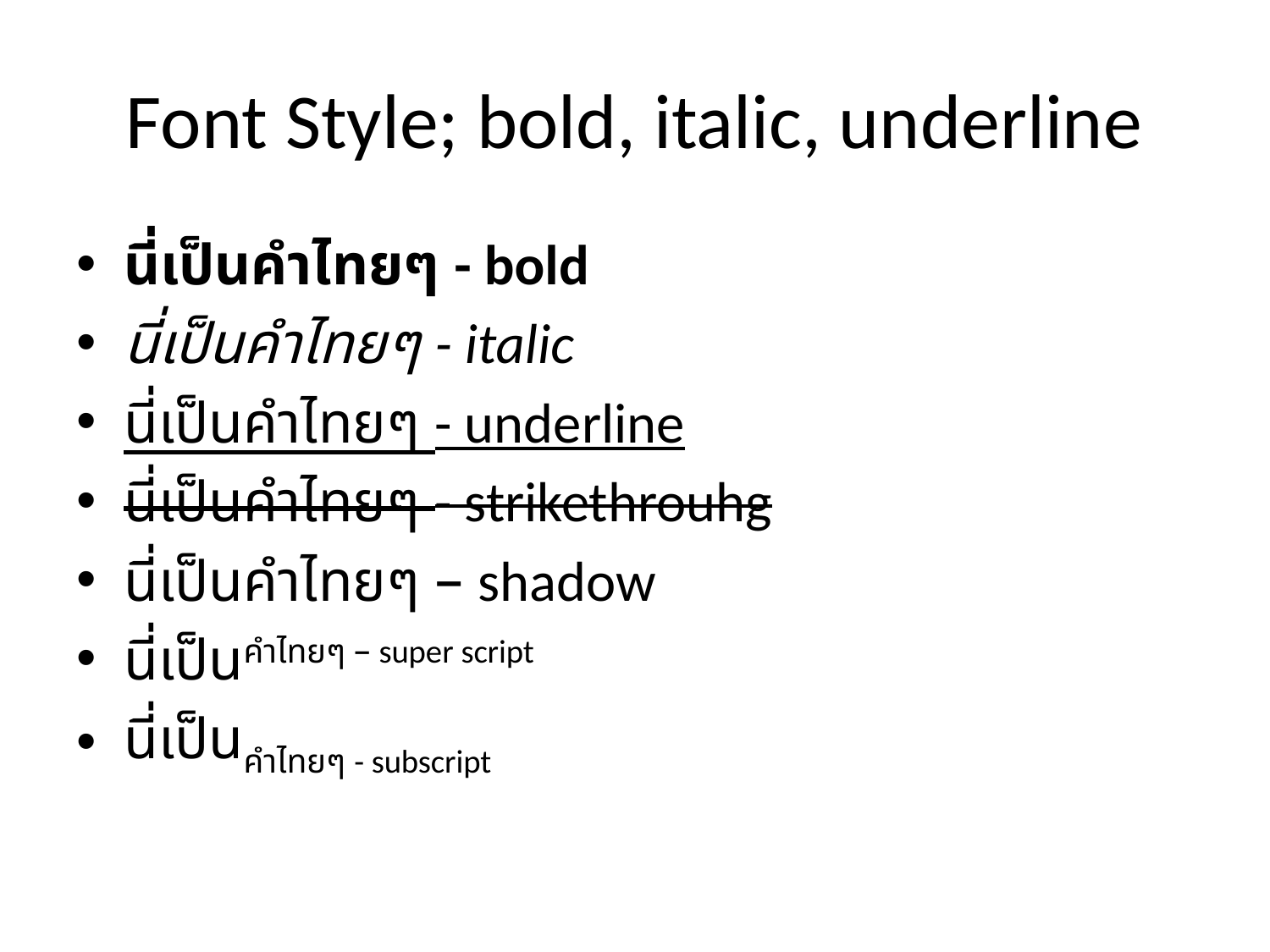

# Font Style; bold, italic, underline
นี่เป็นคำไทยๆ - bold
นี่เป็นคำไทยๆ - italic
นี่เป็นคำไทยๆ - underline
นี่เป็นคำไทยๆ - strikethrouhg
นี่เป็นคำไทยๆ – shadow
นี่เป็นคำไทยๆ – super script
นี่เป็นคำไทยๆ - subscript